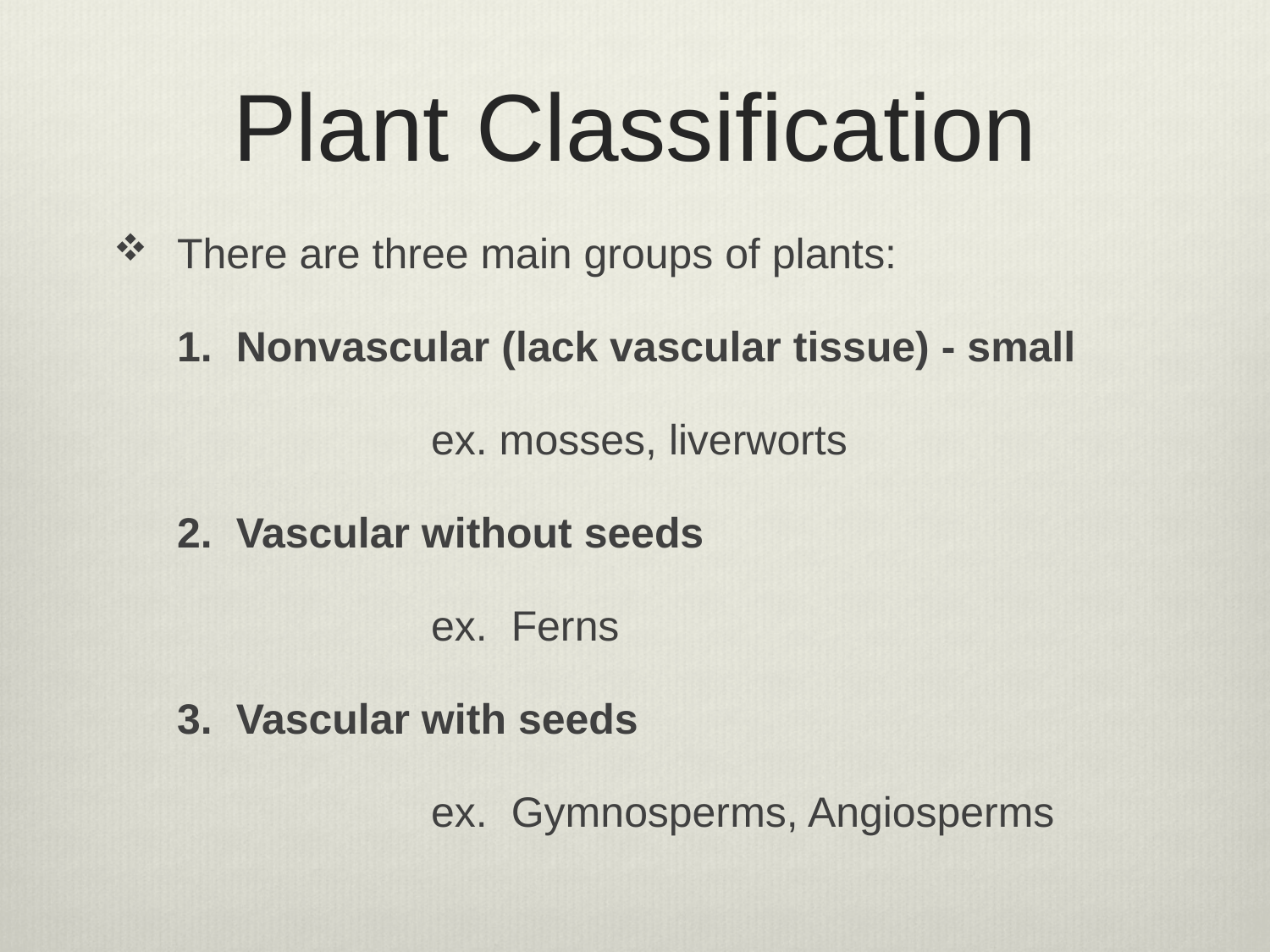

# Plant Classification
There are three main groups of plants:
	1.  Nonvascular (lack vascular tissue) - small
			ex. mosses, liverworts
	2.  Vascular without seeds
			ex.  Ferns
	3.  Vascular with seeds
			ex.  Gymnosperms, Angiosperms